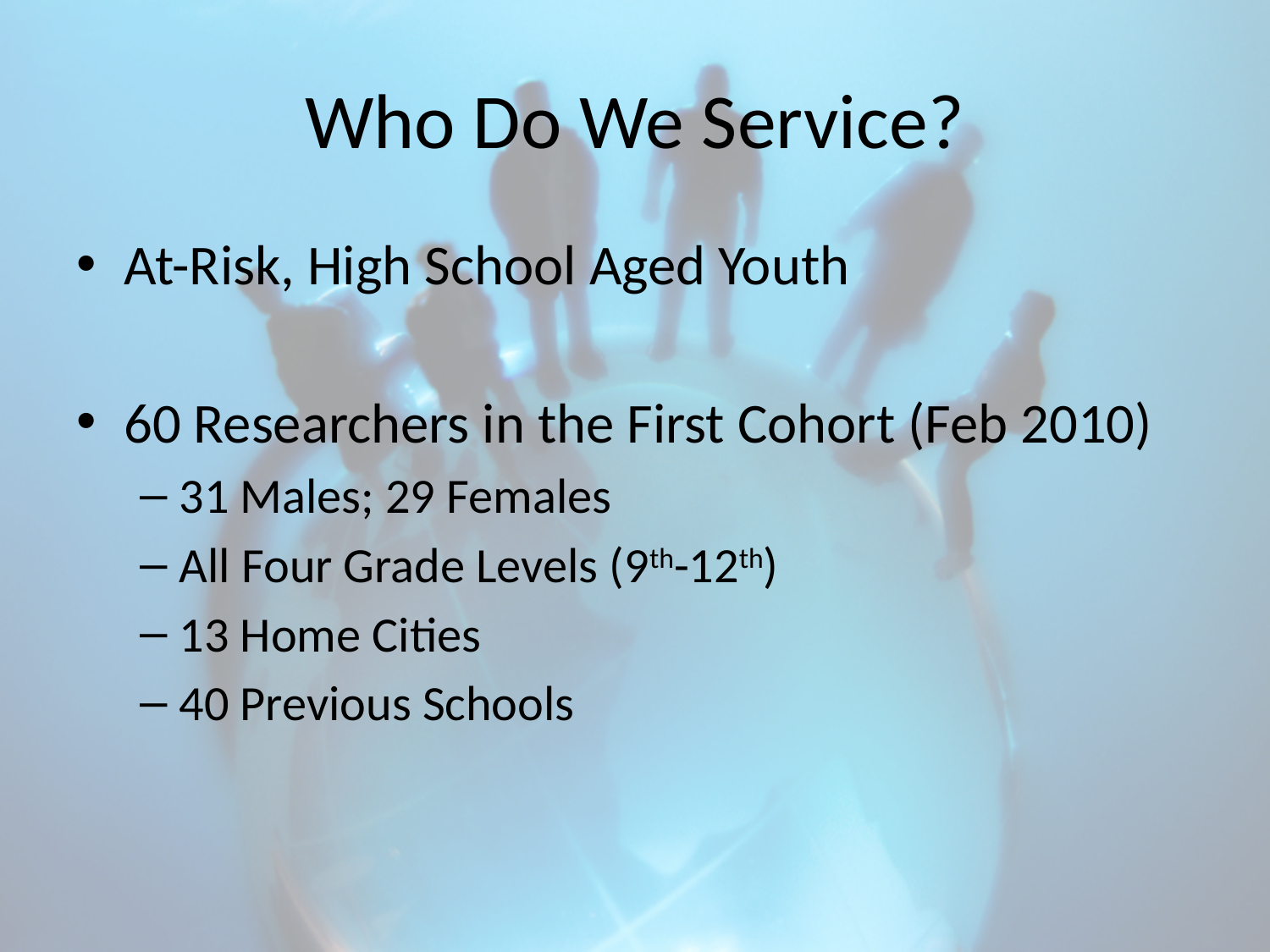

# Who Do We Service?
At-Risk, High School Aged Youth

60 Researchers in the First Cohort (Feb 2010)
31 Males; 29 Females
All Four Grade Levels (9th-12th)
13 Home Cities
40 Previous Schools